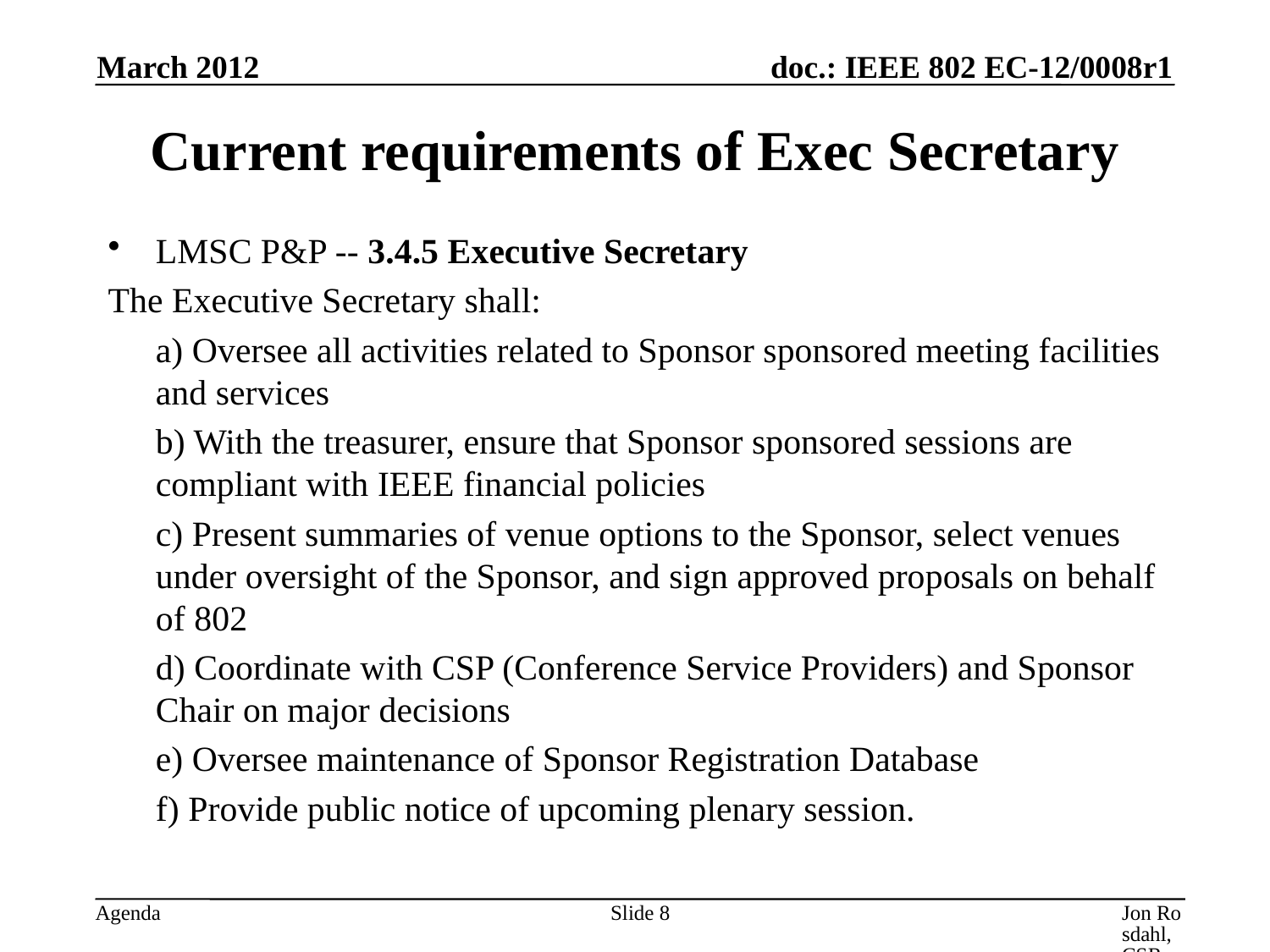

March 2012
# Current requirements of Exec Secretary
LMSC P&P -- 3.4.5 Executive Secretary
The Executive Secretary shall:
	a) Oversee all activities related to Sponsor sponsored meeting facilities and services
	b) With the treasurer, ensure that Sponsor sponsored sessions are compliant with IEEE financial policies
	c) Present summaries of venue options to the Sponsor, select venues under oversight of the Sponsor, and sign approved proposals on behalf of 802
	d) Coordinate with CSP (Conference Service Providers) and Sponsor Chair on major decisions
	e) Oversee maintenance of Sponsor Registration Database
	f) Provide public notice of upcoming plenary session.
Slide 8
Jon Rosdahl, CSR